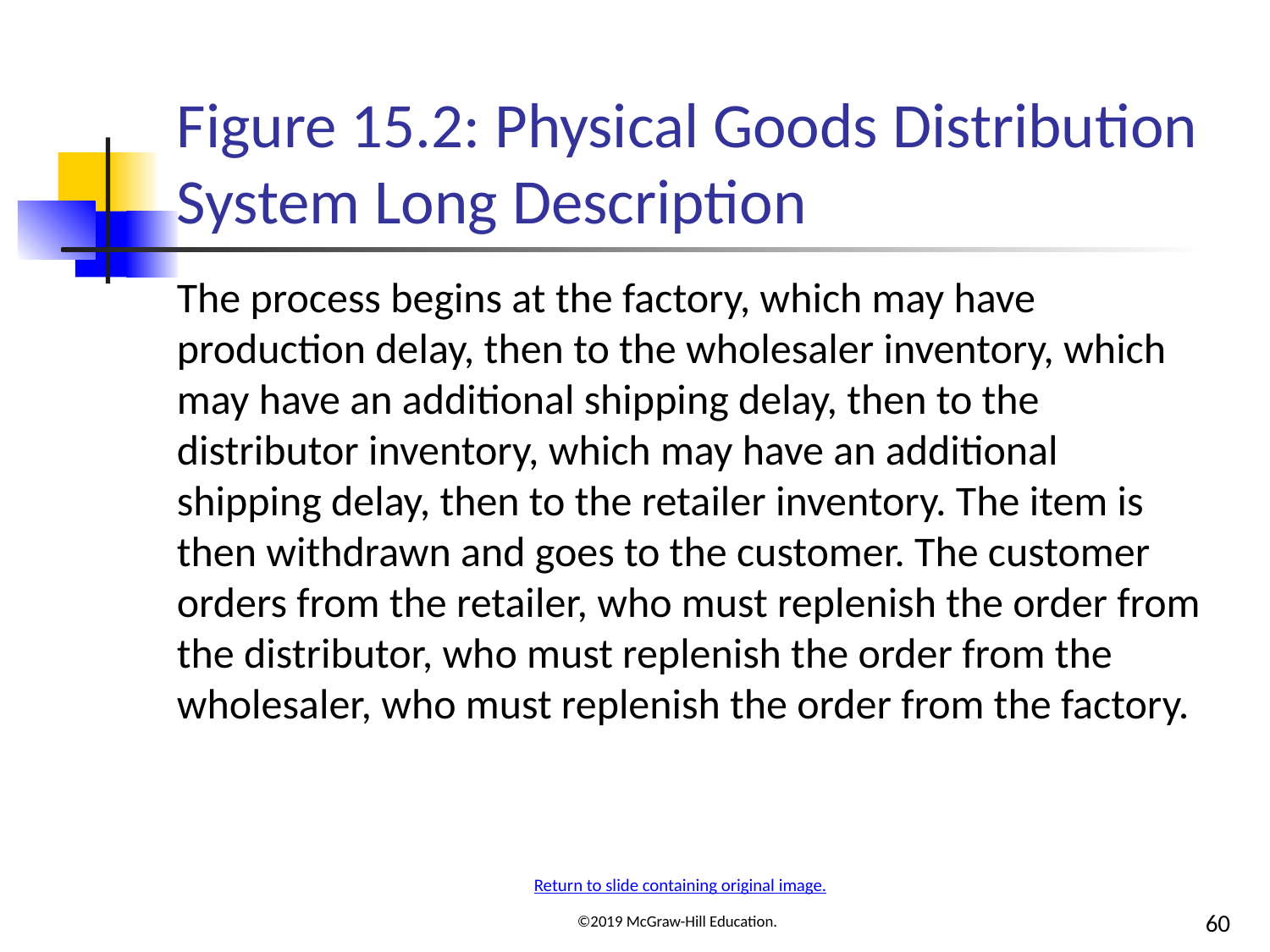

# Figure 15.2: Physical Goods Distribution System Long Description
The process begins at the factory, which may have production delay, then to the wholesaler inventory, which may have an additional shipping delay, then to the distributor inventory, which may have an additional shipping delay, then to the retailer inventory. The item is then withdrawn and goes to the customer. The customer orders from the retailer, who must replenish the order from the distributor, who must replenish the order from the wholesaler, who must replenish the order from the factory.
Return to slide containing original image.